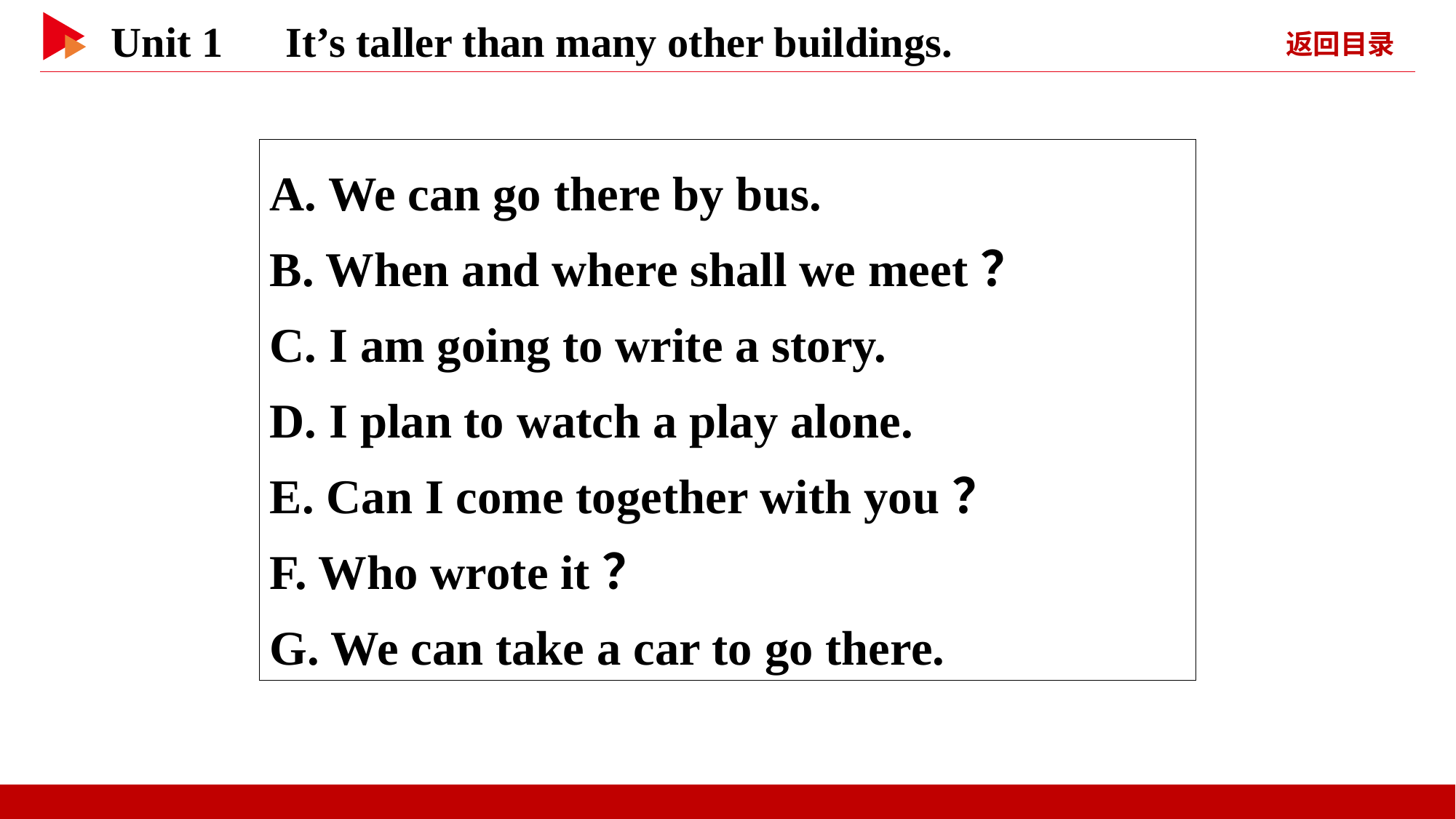

A. We can go there by bus.
B. When and where shall we meet？
C. I am going to write a story.
D. I plan to watch a play alone.
E. Can I come together with you？
F. Who wrote it？
G. We can take a car to go there.